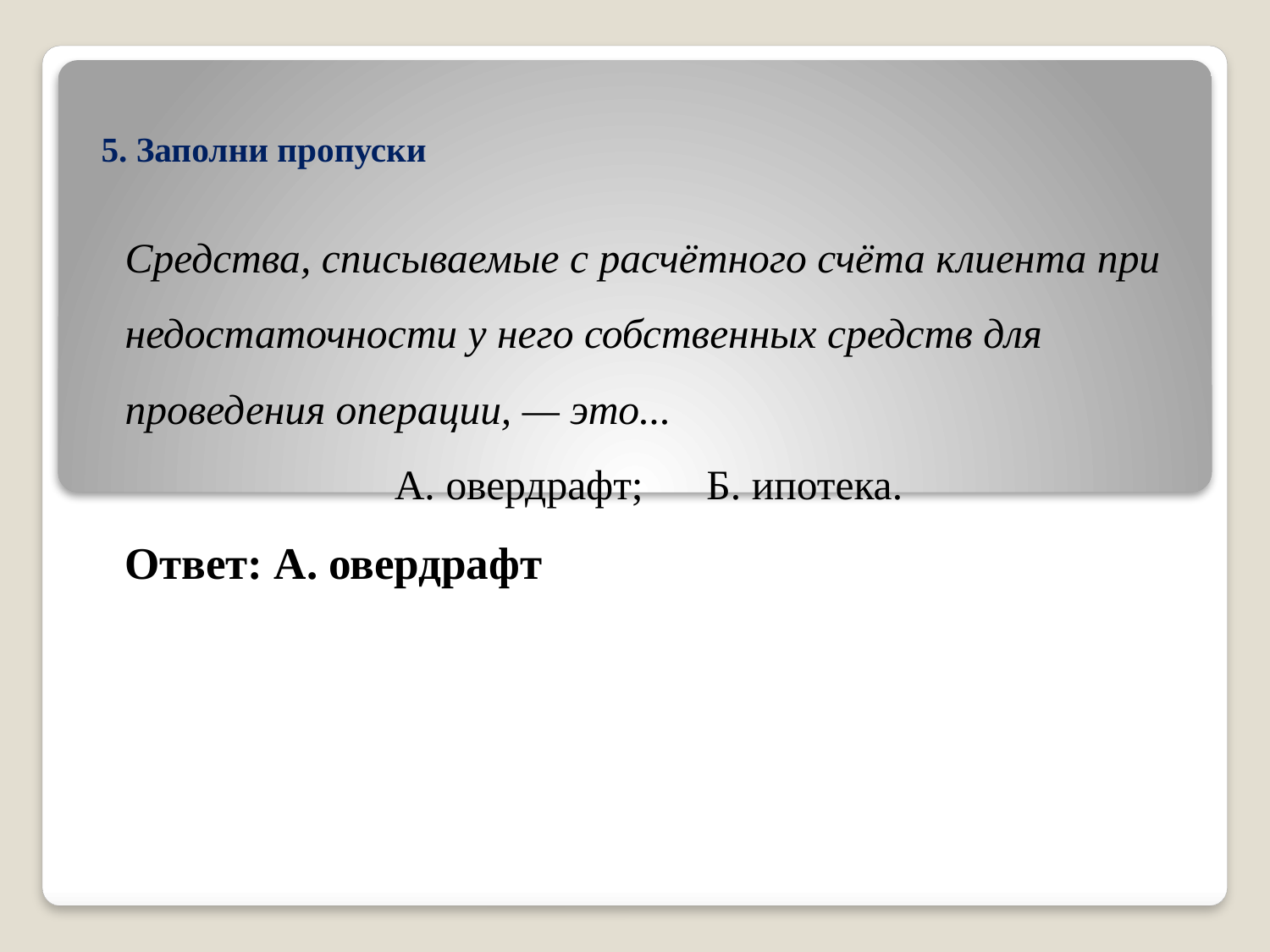

# 5. Заполни пропуски

Средства, списываемые с расчётного счёта клиента при недостаточности у него собственных средств для проведения операции, — это...
А. овердрафт;      Б. ипотека.
Ответ: А. овердрафт